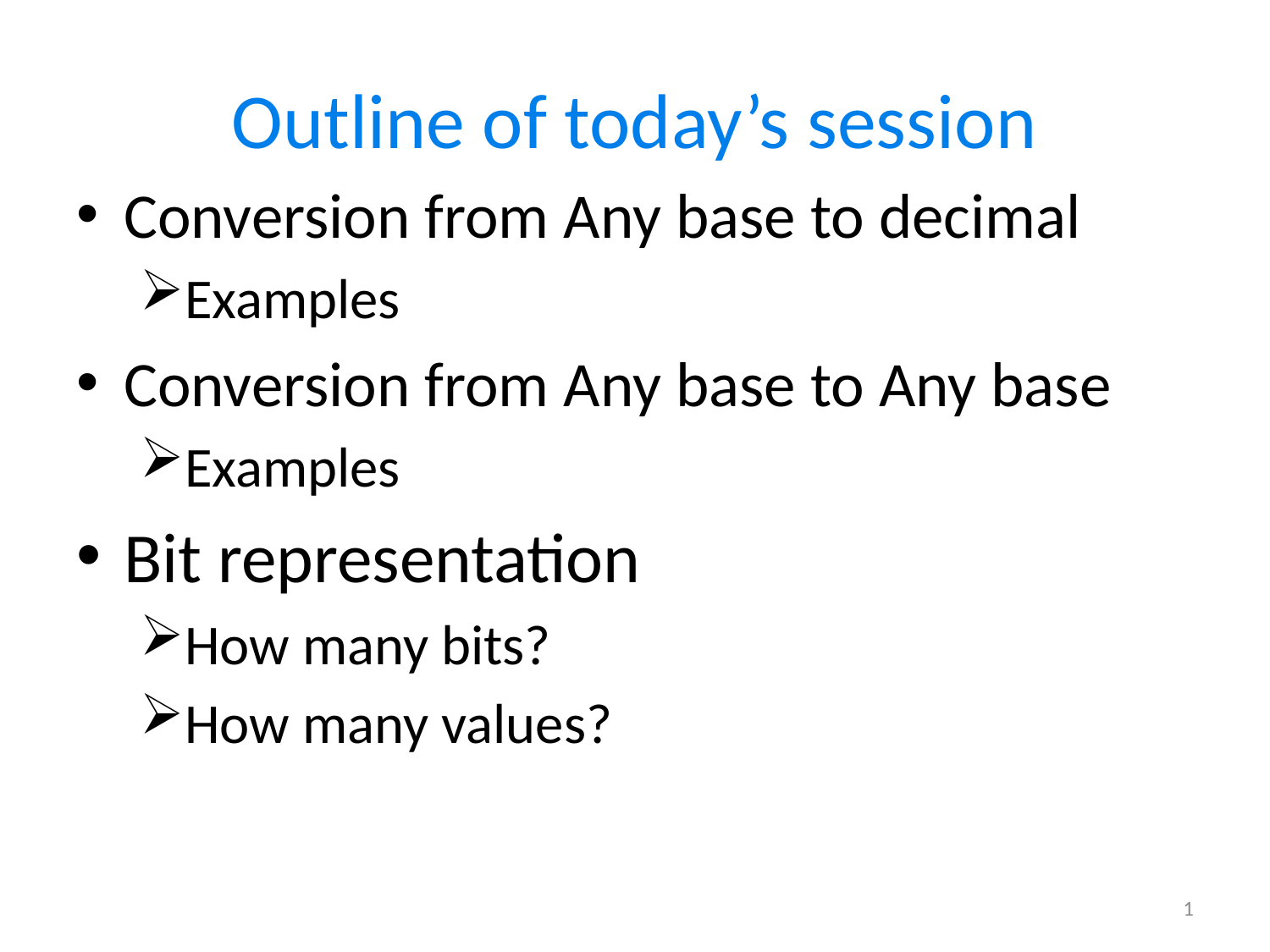

# Outline of today’s session
Conversion from Any base to decimal
Examples
Conversion from Any base to Any base
Examples
Bit representation
How many bits?
How many values?

1